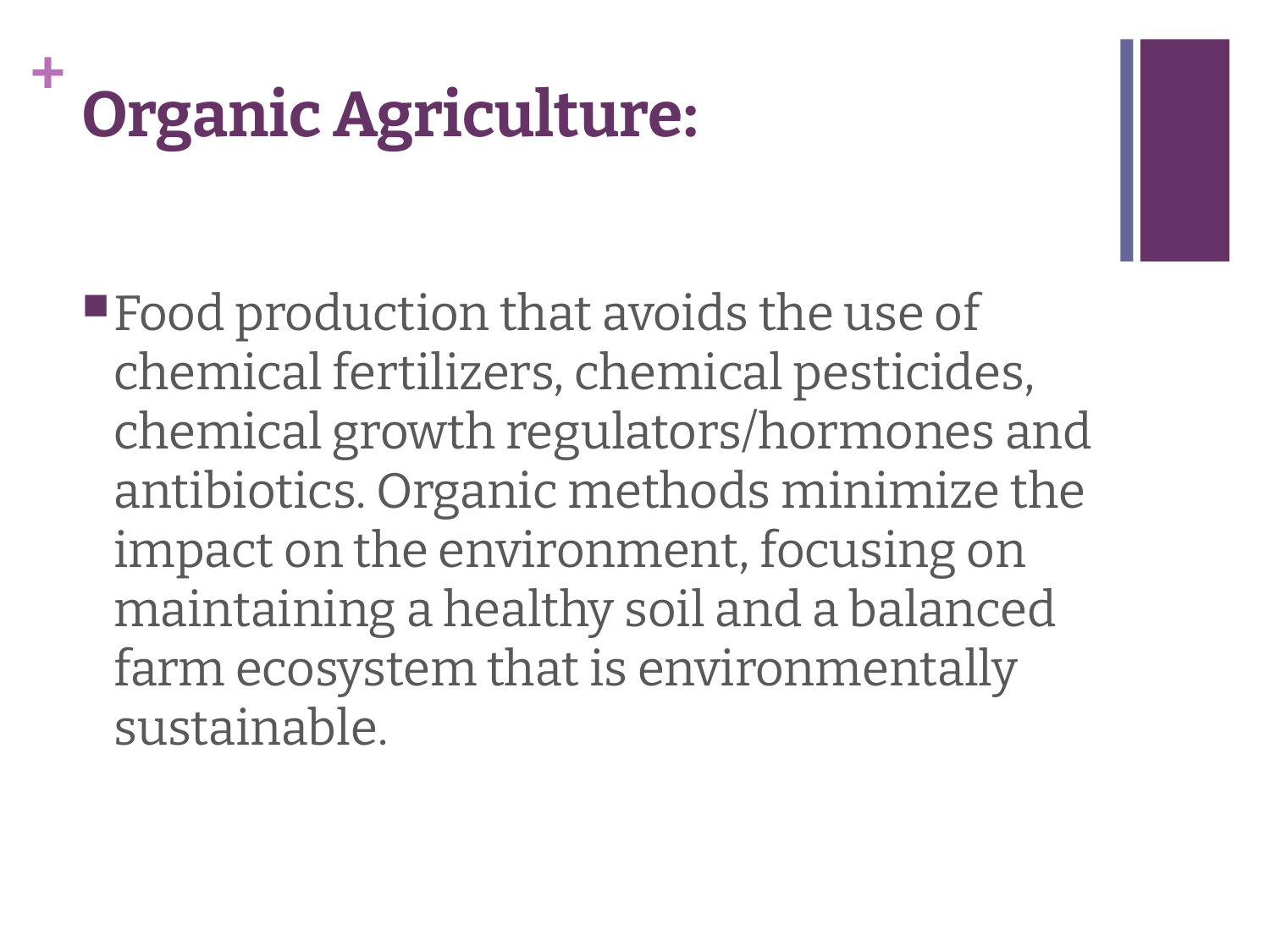

# Organic Agriculture:
Food production that avoids the use of chemical fertilizers, chemical pesticides, chemical growth regulators/hormones and antibiotics. Organic methods minimize the impact on the environment, focusing on maintaining a healthy soil and a balanced farm ecosystem that is environmentally sustainable.